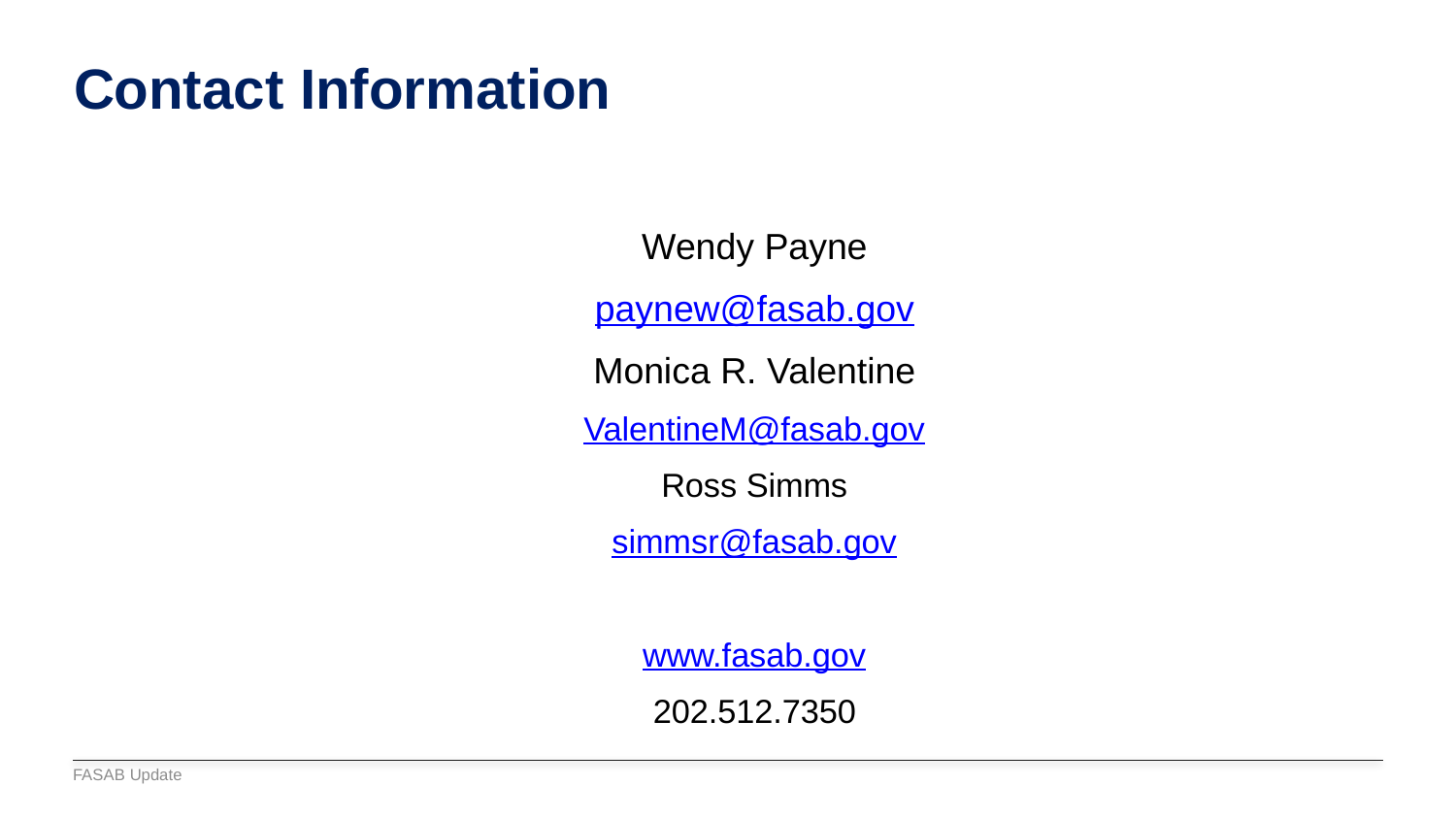

# Contact Information

Wendy Payne
paynew@fasab.gov
Monica R. Valentine
ValentineM@fasab.gov
Ross Simms
simmsr@fasab.gov

www.fasab.gov
202.512.7350

FASAB Update